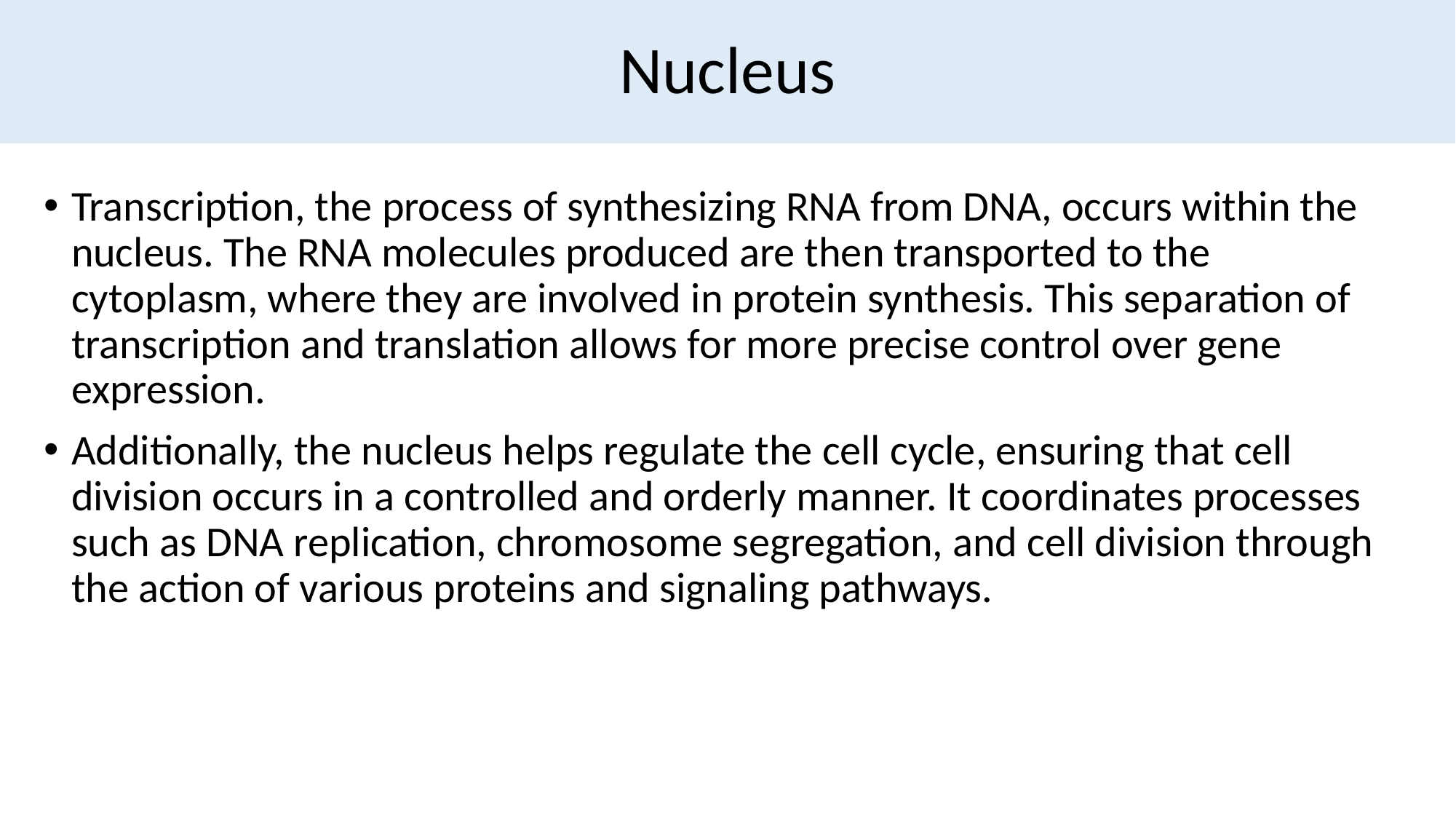

# Nucleus
Transcription, the process of synthesizing RNA from DNA, occurs within the nucleus. The RNA molecules produced are then transported to the cytoplasm, where they are involved in protein synthesis. This separation of transcription and translation allows for more precise control over gene expression.
Additionally, the nucleus helps regulate the cell cycle, ensuring that cell division occurs in a controlled and orderly manner. It coordinates processes such as DNA replication, chromosome segregation, and cell division through the action of various proteins and signaling pathways.